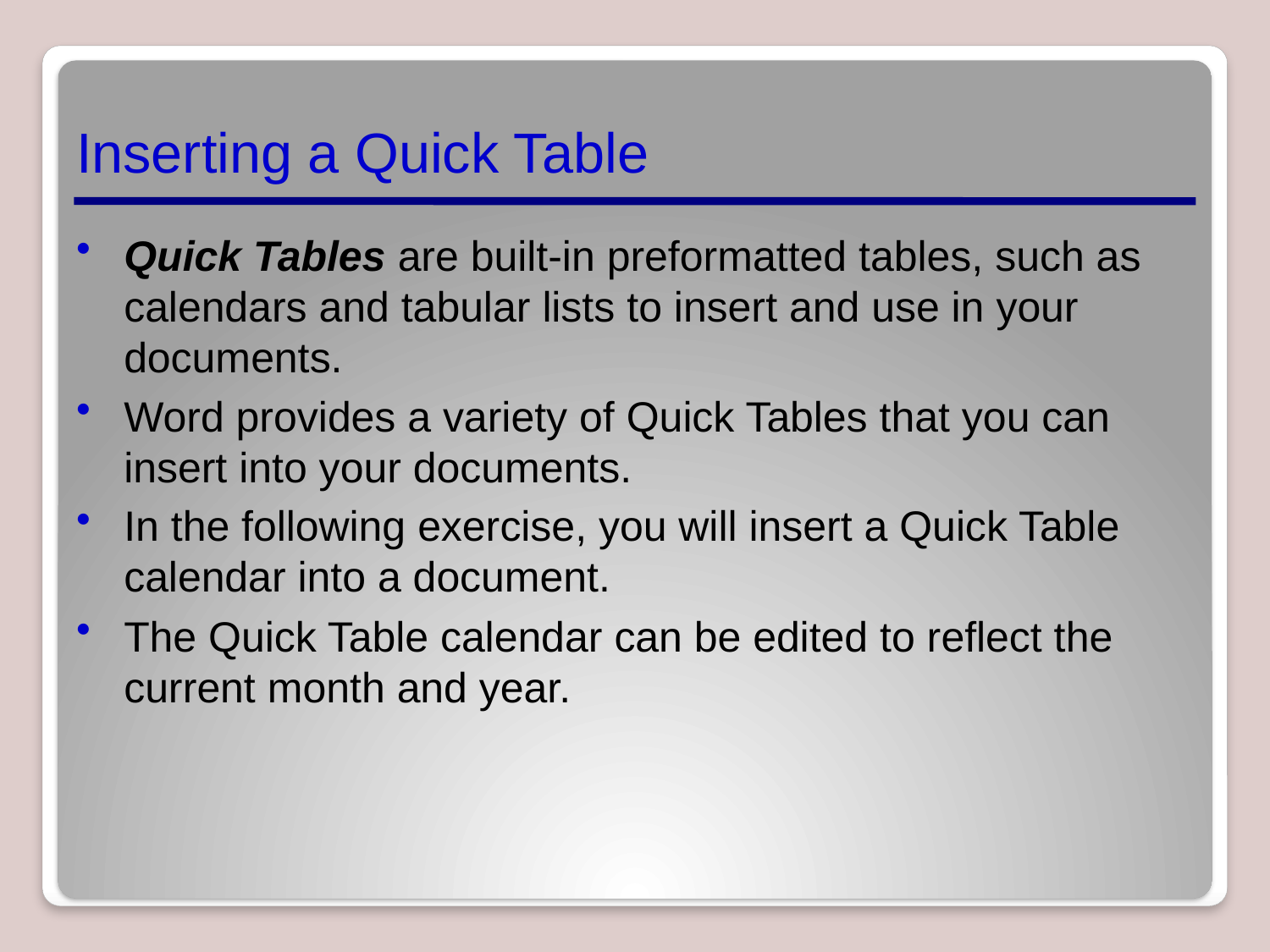

# Inserting a Quick Table
Quick Tables are built-in preformatted tables, such as calendars and tabular lists to insert and use in your documents.
Word provides a variety of Quick Tables that you can insert into your documents.
In the following exercise, you will insert a Quick Table calendar into a document.
The Quick Table calendar can be edited to reflect the current month and year.